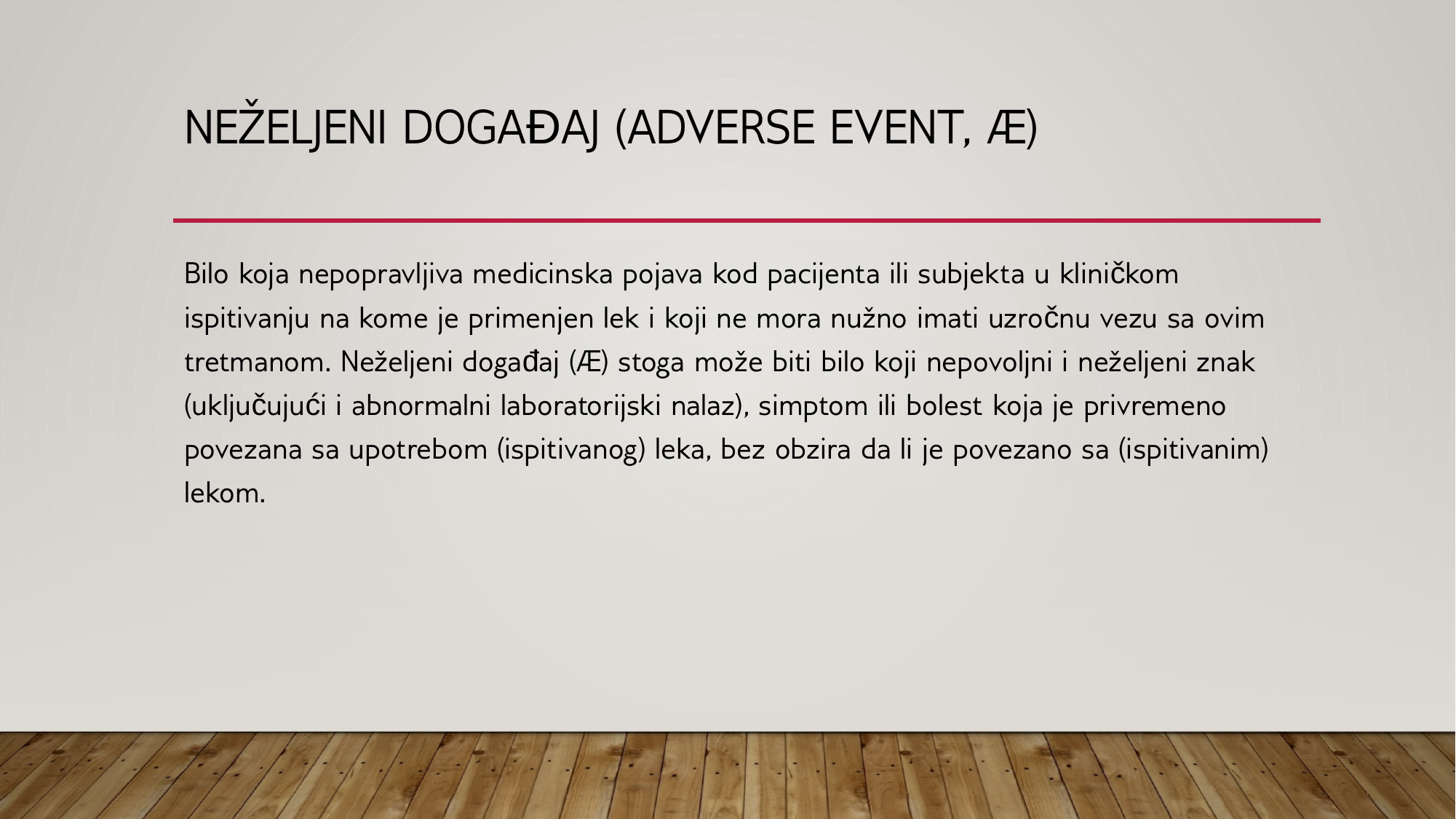

# Neželjeni događaj (Adverse Event, AE)
Bilo koja nepopravljiva medicinska pojava kod pacijenta ili subjekta u kliničkom ispitivanju na kome je primenjen lek i koji ne mora nužno imati uzročnu vezu sa ovim tretmanom. Neželjeni događaj (AE) stoga može biti bilo koji nepovoljni i neželjeni znak (uključujući i abnormalni laboratorijski nalaz), simptom ili bolest koja je privremeno povezana sa upotrebom (ispitivanog) leka, bez obzira da li je povezano sa (ispitivanim) lekom.